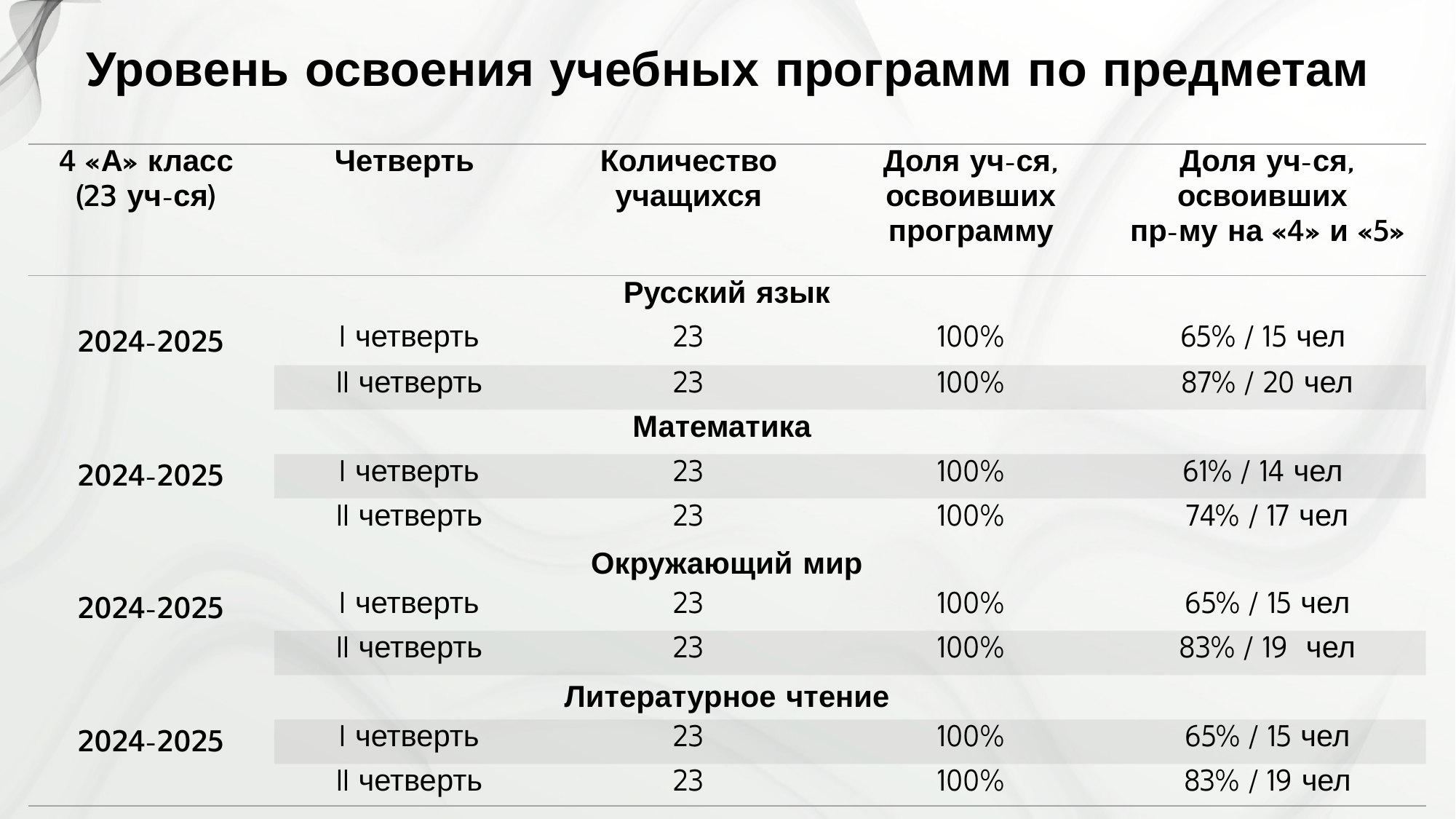

Уровень освоения учебных программ по предметам
| 4 «А» класс (23 уч-ся) | Четверть | Количество учащихся | Доля уч-ся, освоивших программу | Доля уч-ся, освоивших пр-му на «4» и «5» |
| --- | --- | --- | --- | --- |
| Русский язык |  |  |  |  |
| 2024-2025 | I четверть | 23 | 100% | 65% / 15 чел |
|  | II четверть | 23 | 100% | 87% / 20 чел |
| Математика |  |  |  |  |
| 2024-2025 | I четверть | 23 | 100% | 61% / 14 чел |
|  | II четверть | 23 | 100% | 74% / 17 чел |
| Окружающий мир |  |  |  |  |
| 2024-2025 | I четверть | 23 | 100% | 65% / 15 чел |
|  | II четверть | 23 | 100% | 83% / 19 чел |
| Литературное чтение |  |  |  |  |
| 2024-2025 | I четверть | 23 | 100% | 65% / 15 чел |
|  | II четверть | 23 | 100% | 83% / 19 чел |